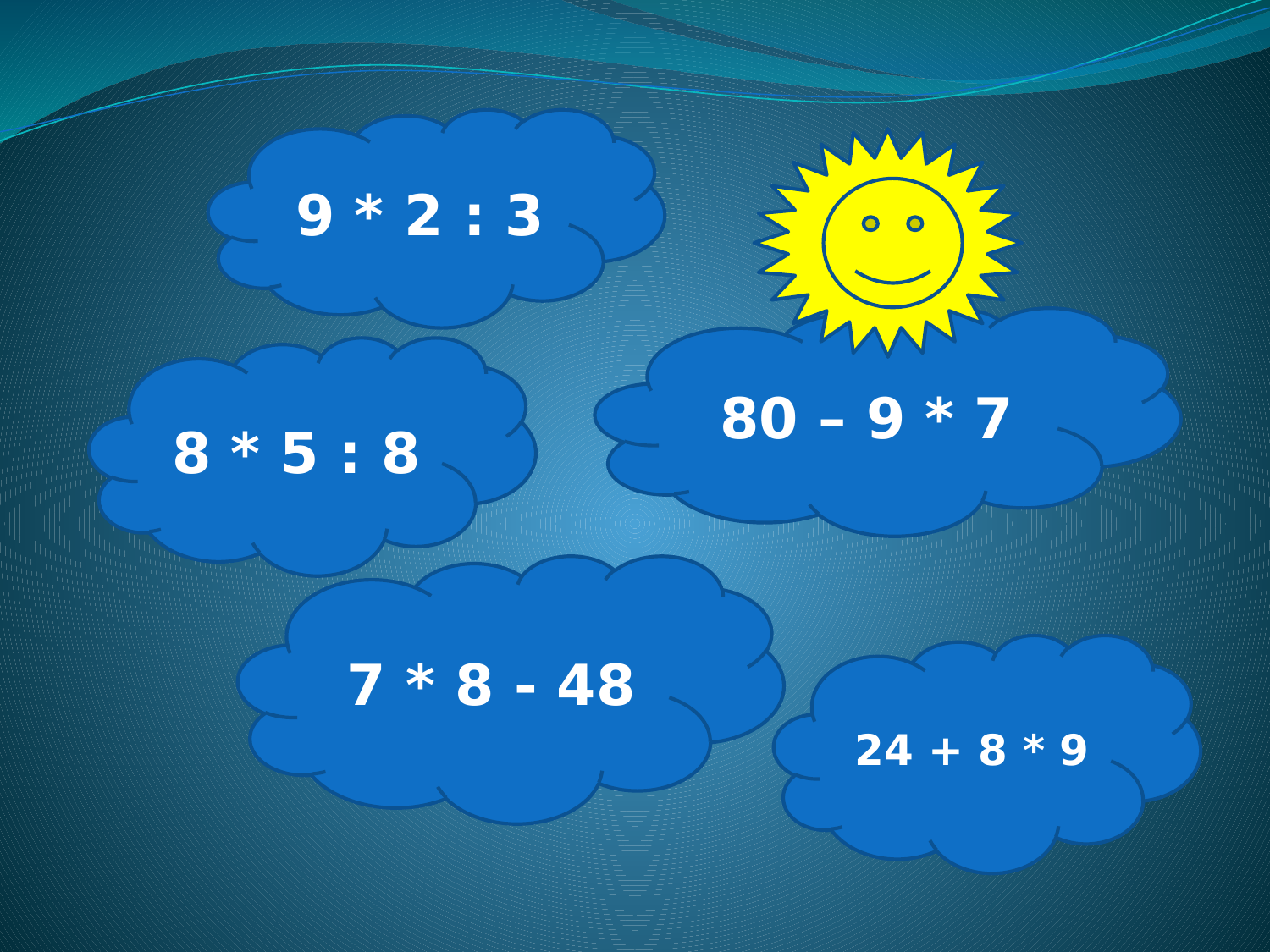

9 * 2 : 3

80 – 9 * 7
8 * 5 : 8
7 * 8 - 48
24 + 8 * 9